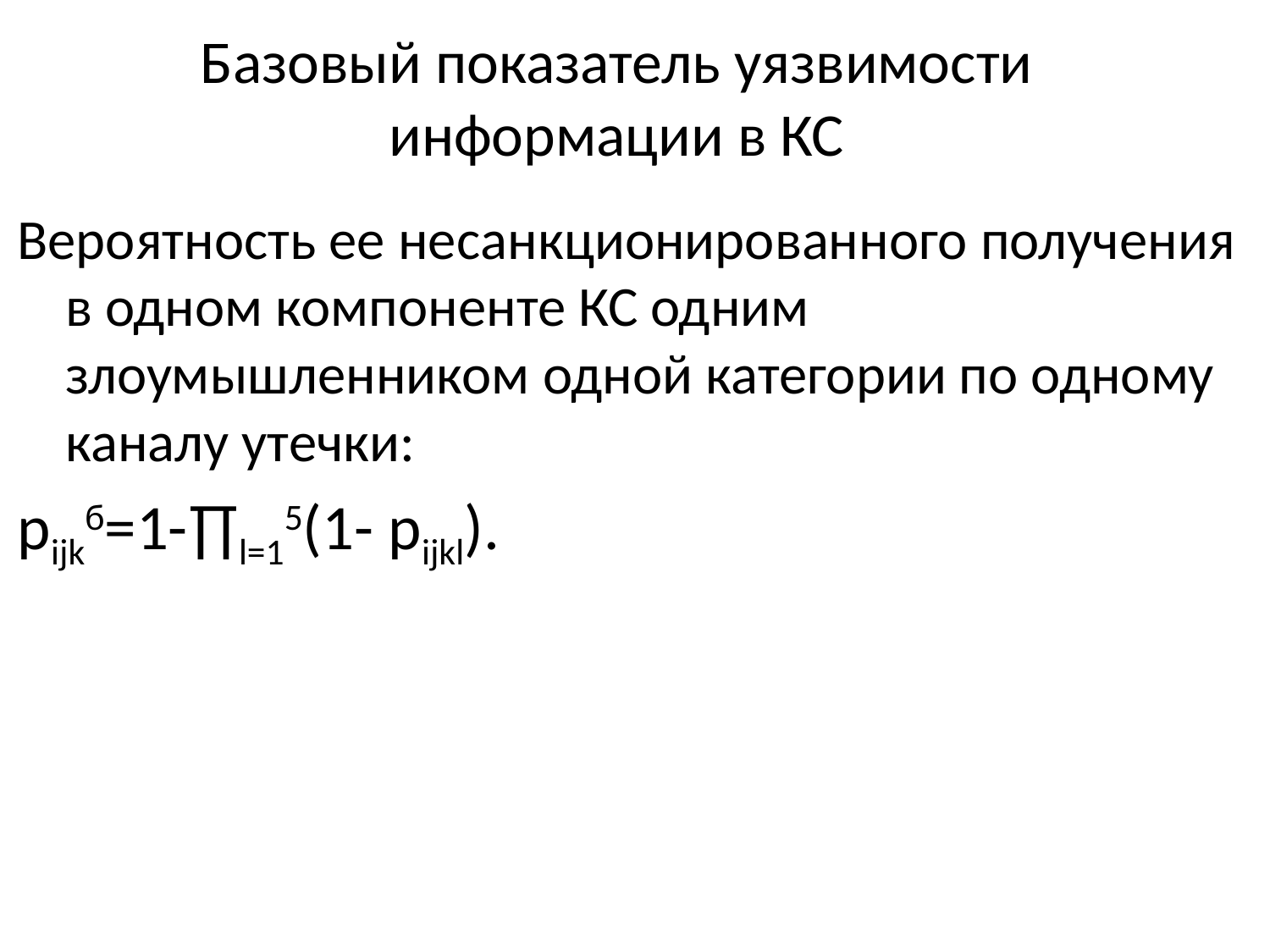

# Базовый показатель уязвимости информации в КС
Вероятность ее несанкционированного получения в одном компоненте КС одним злоумышленником одной категории по одному каналу утечки:
pijkб=1-∏l=15(1- pijkl).